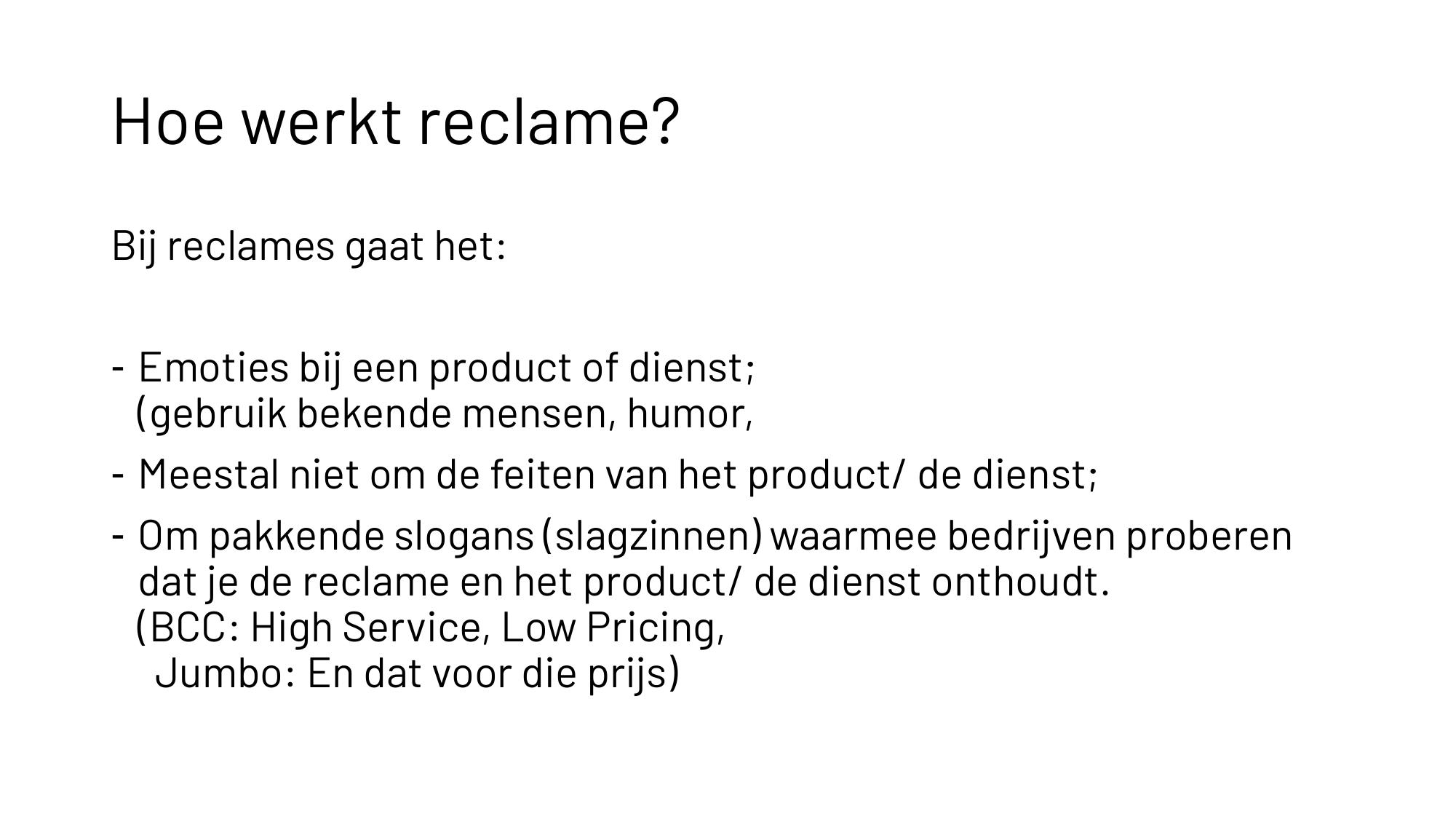

# Hoe werkt reclame?
Bij reclames gaat het:

Emoties bij een product of dienst;
(gebruik bekende mensen, humor,
Meestal niet om de feiten van het product/ de dienst;
Om pakkende slogans (slagzinnen) waarmee bedrijven proberen dat je de reclame en het product/ de dienst onthoudt.
(BCC: High Service, Low Pricing,
  Jumbo: En dat voor die prijs)